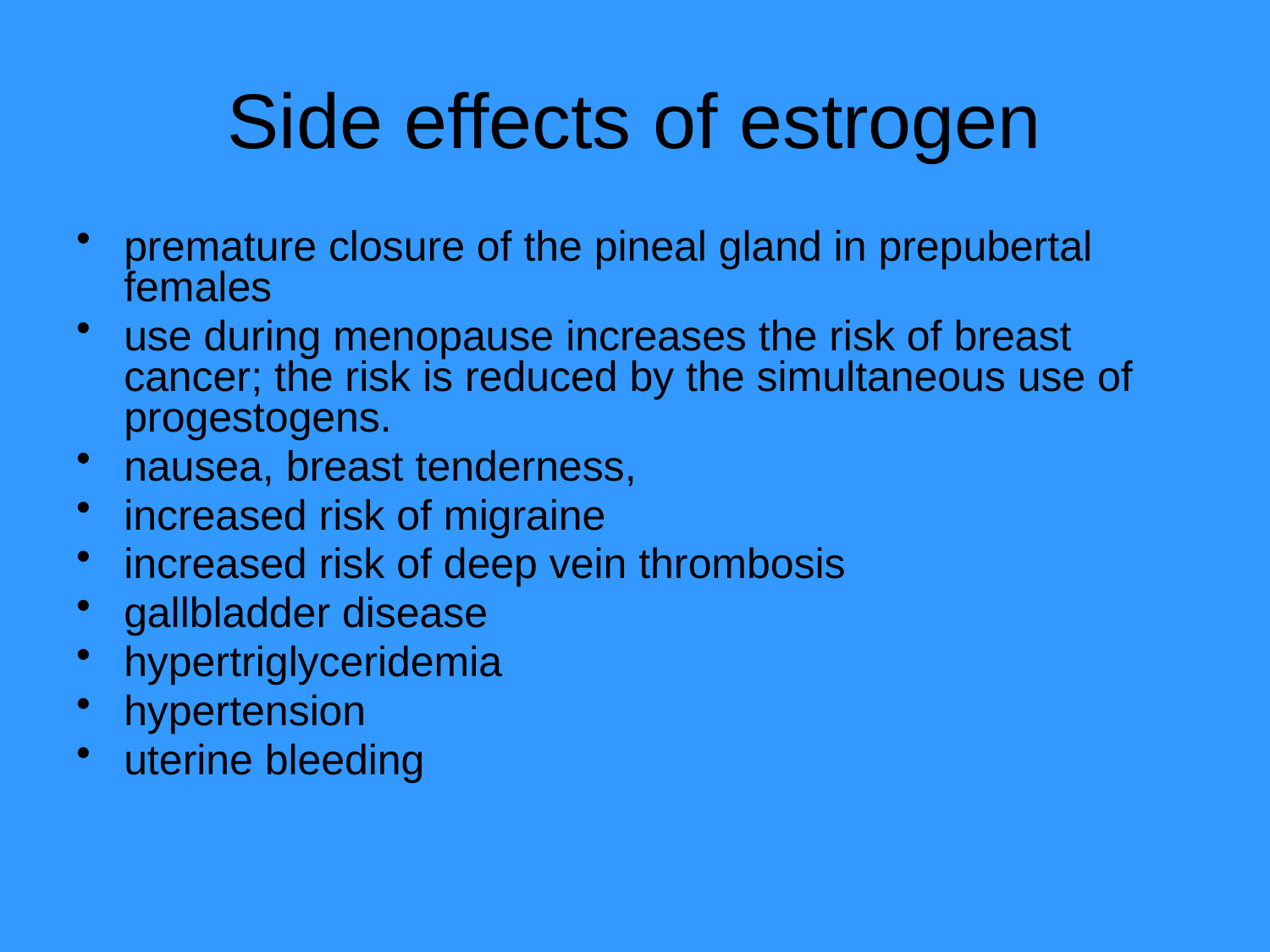

# Side effects of estrogen
premature closure of the pineal gland in prepubertal females
use during menopause increases the risk of breast cancer; the risk is reduced by the simultaneous use of progestogens.
nausea, breast tenderness,
increased risk of migraine
increased risk of deep vein thrombosis
gallbladder disease
hypertriglyceridemia
hypertension
uterine bleeding